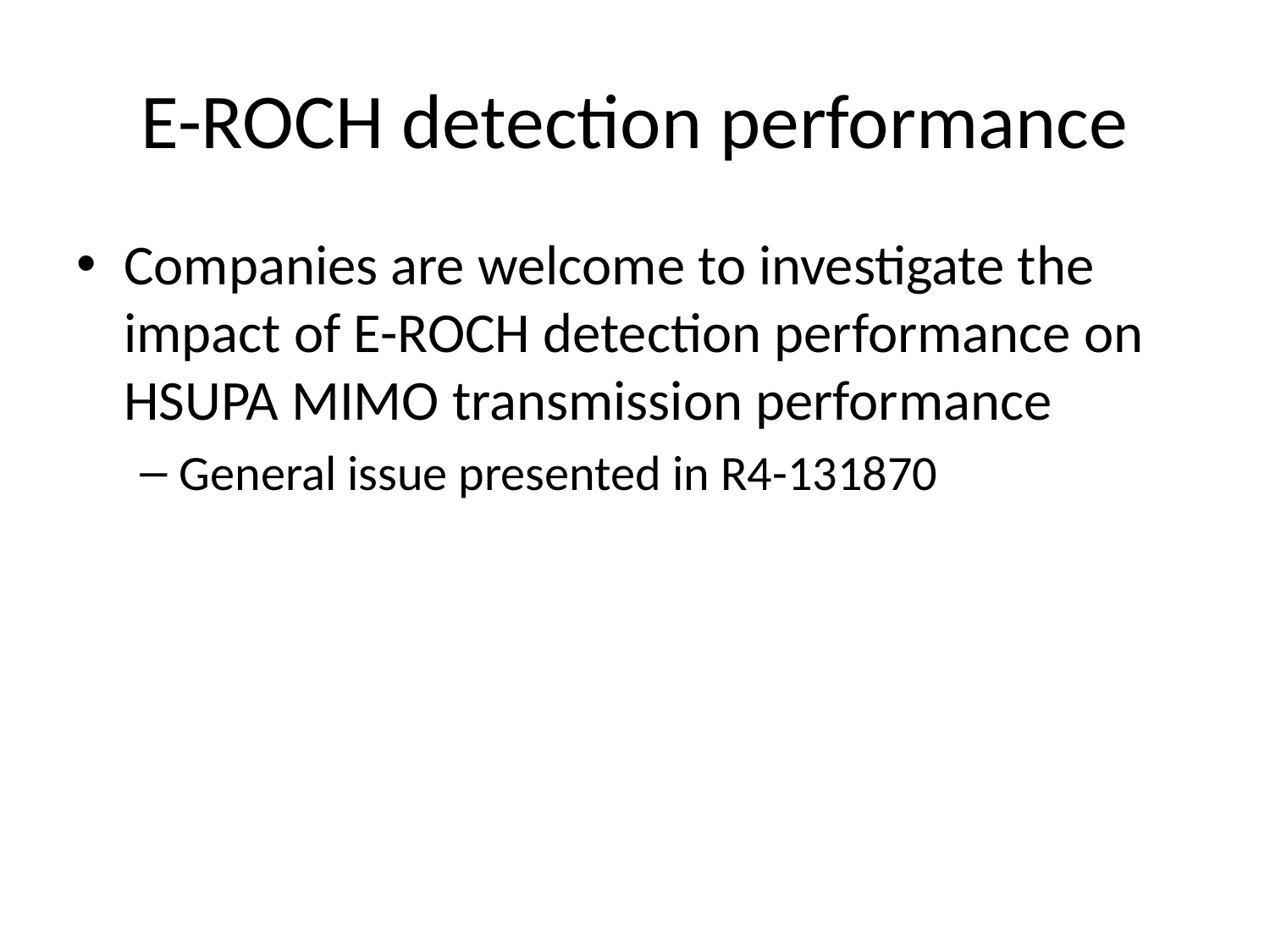

# E-ROCH detection performance
Companies are welcome to investigate the impact of E-ROCH detection performance on HSUPA MIMO transmission performance
General issue presented in R4-131870